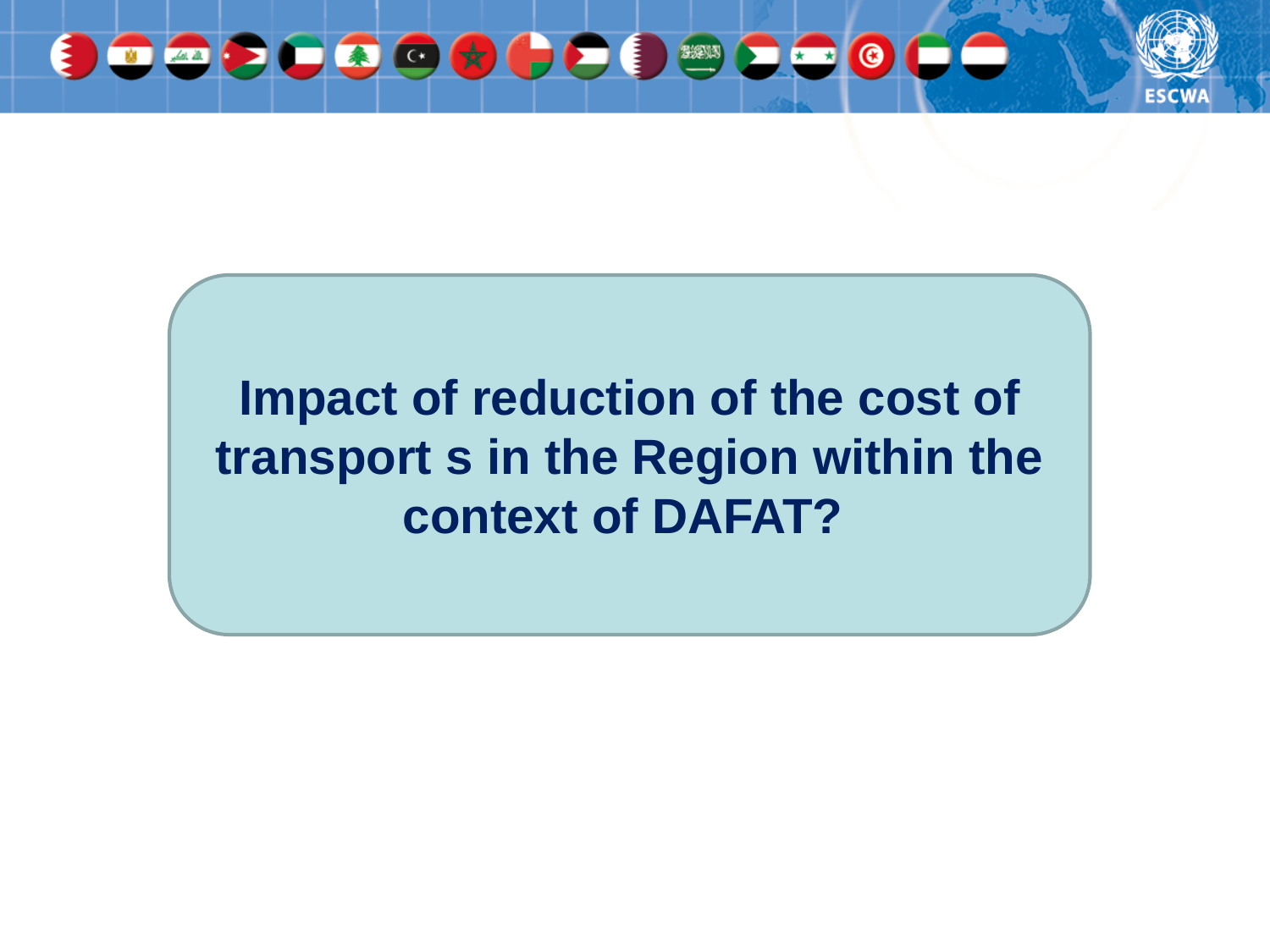

Impact of reduction of the cost of transport s in the Region within the context of DAFAT?